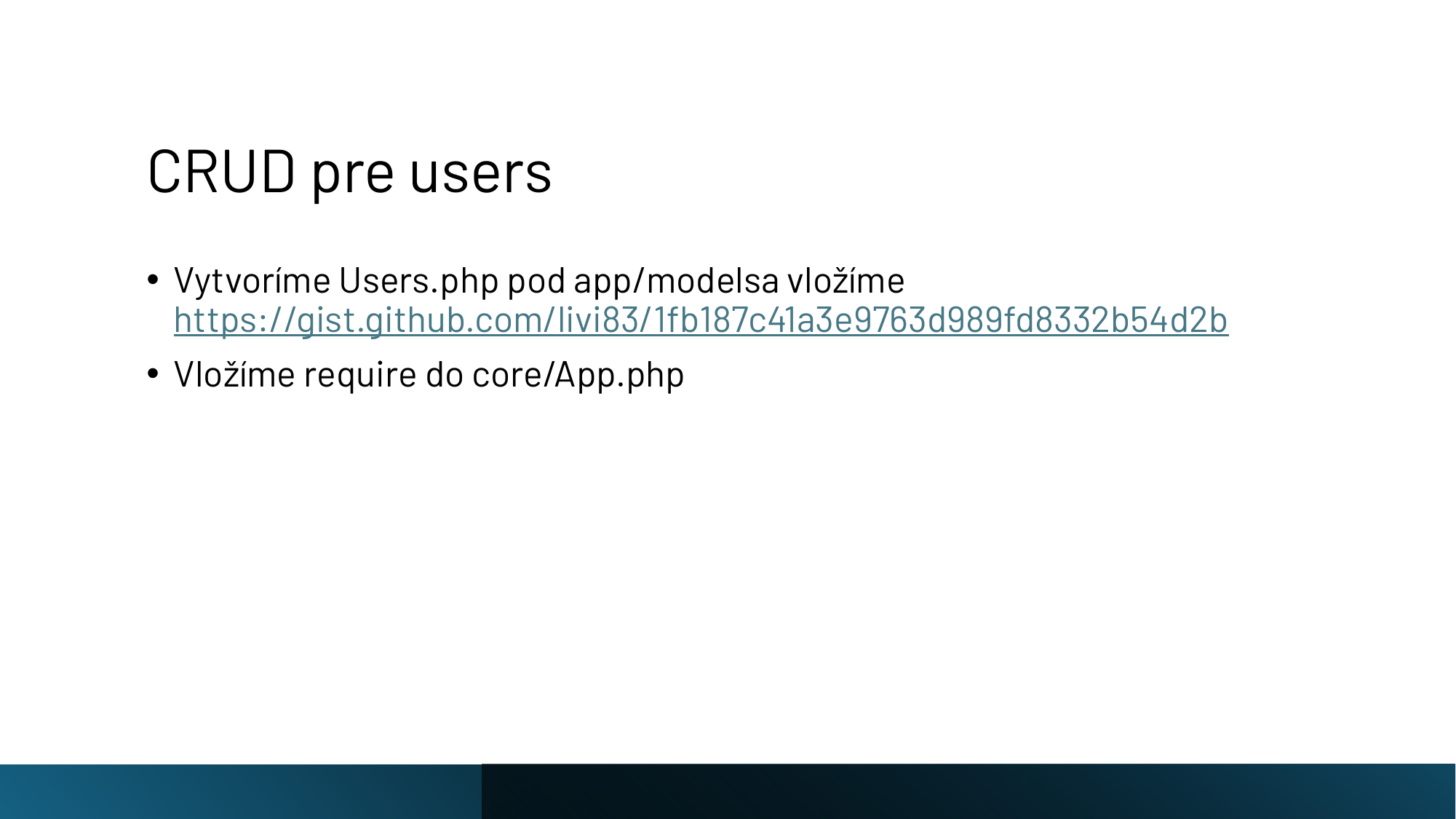

# CRUD pre users
Vytvoríme Users.php pod app/modelsa vložíme https://gist.github.com/livi83/1fb187c41a3e9763d989fd8332b54d2b
Vložíme require do core/App.php